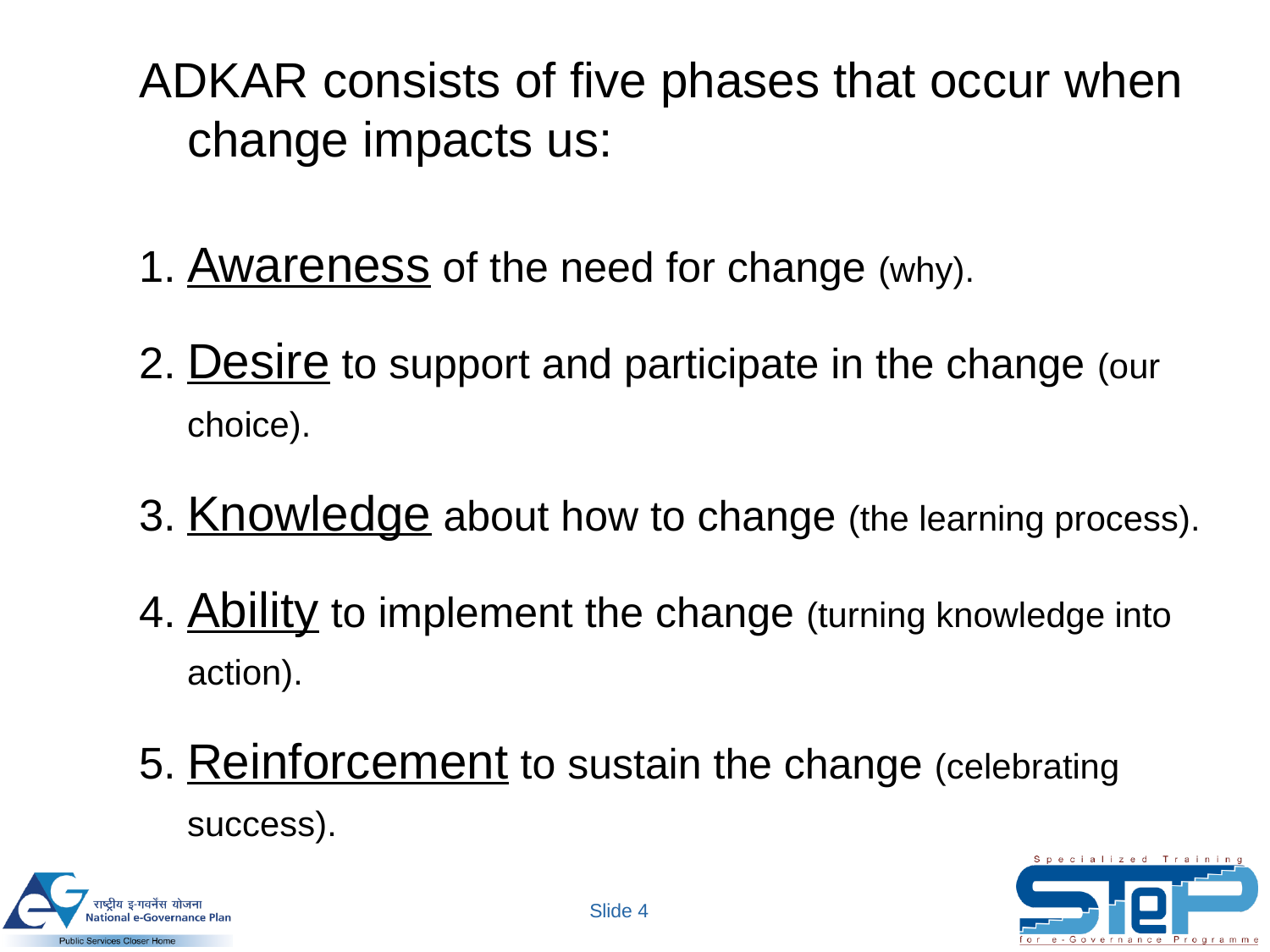

ADKAR consists of five phases that occur when change impacts us:

Awareness of the need for change (why).
Desire to support and participate in the change (our choice).
Knowledge about how to change (the learning process).
Ability to implement the change (turning knowledge into action).
Reinforcement to sustain the change (celebrating success).